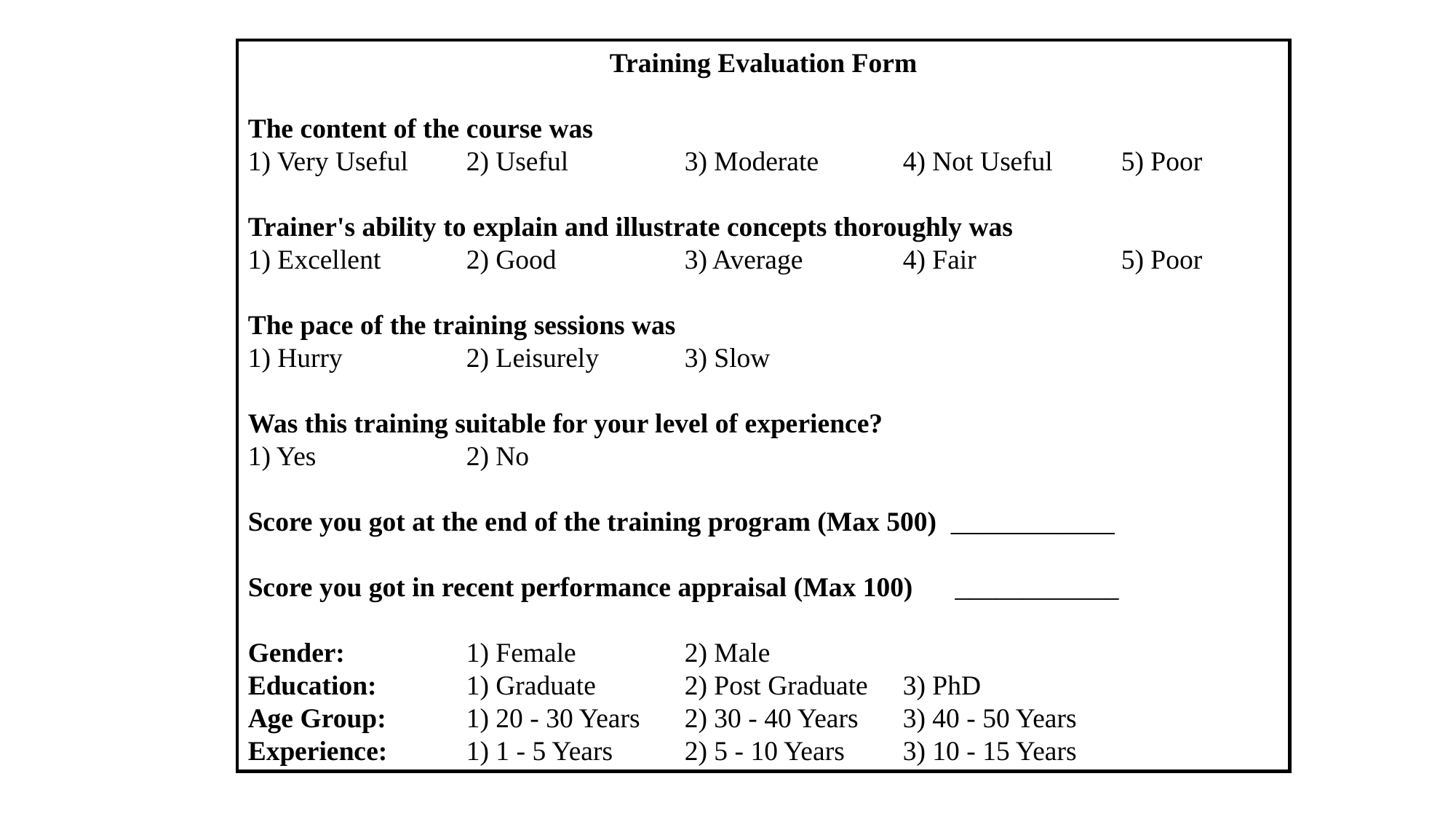

Training Evaluation Form

The content of the course was
1) Very Useful	2) Useful		3) Moderate	4) Not Useful	5) Poor

Trainer's ability to explain and illustrate concepts thoroughly was
1) Excellent	2) Good		3) Average	4) Fair		5) Poor

The pace of the training sessions was
1) Hurry 		2) Leisurely 	3) Slow

Was this training suitable for your level of experience?
1) Yes		2) No

Score you got at the end of the training program (Max 500)  ____________

Score you got in recent performance appraisal (Max 100)      ____________

Gender: 		1) Female	2) Male
Education:	1) Graduate	2) Post Graduate	3) PhD
Age Group:	1) 20 - 30 Years	2) 30 - 40 Years	3) 40 - 50 Years
Experience:	1) 1 - 5 Years	2) 5 - 10 Years	3) 10 - 15 Years